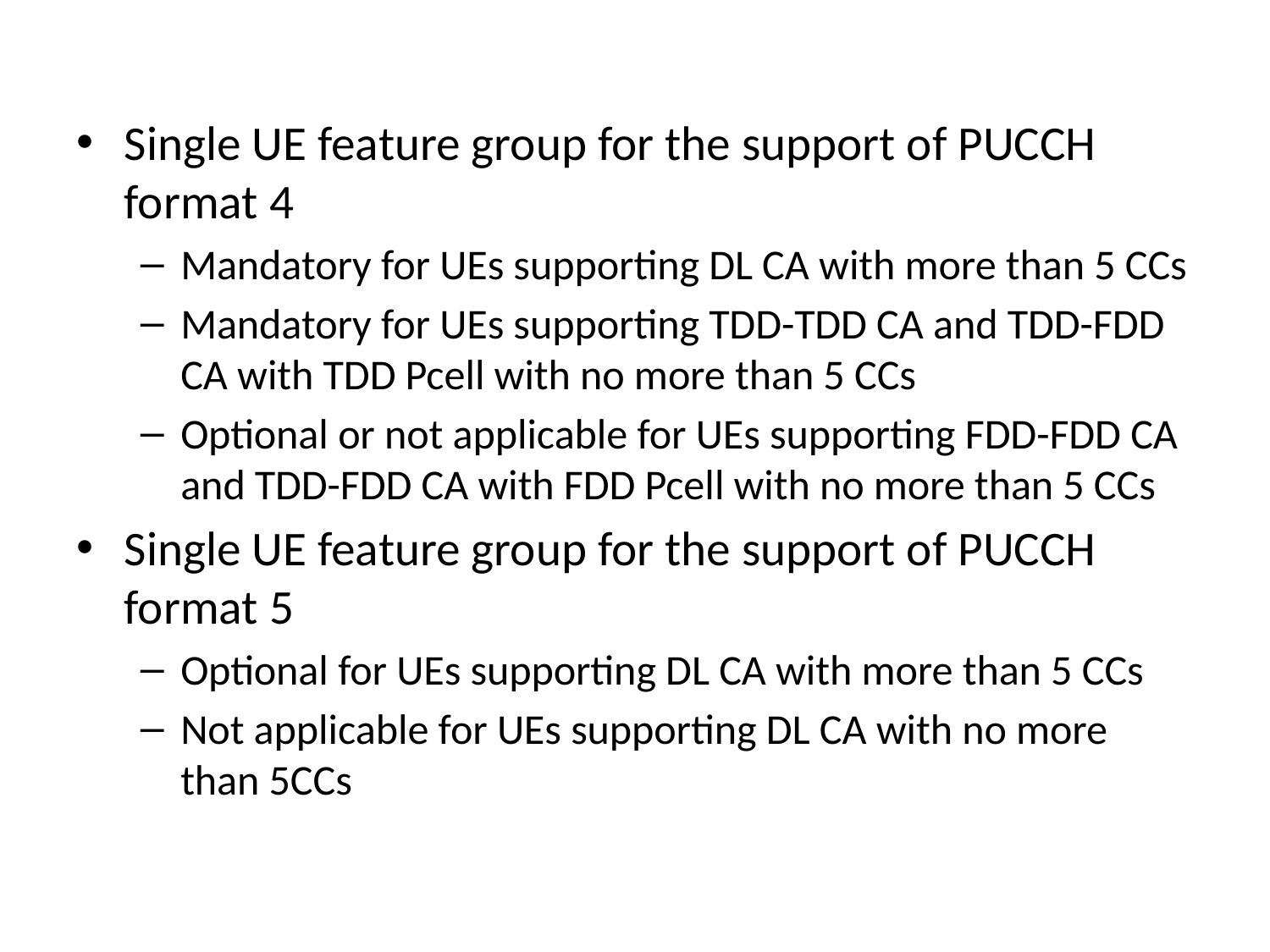

Single UE feature group for the support of PUCCH format 4
Mandatory for UEs supporting DL CA with more than 5 CCs
Mandatory for UEs supporting TDD-TDD CA and TDD-FDD CA with TDD Pcell with no more than 5 CCs
Optional or not applicable for UEs supporting FDD-FDD CA and TDD-FDD CA with FDD Pcell with no more than 5 CCs
Single UE feature group for the support of PUCCH format 5
Optional for UEs supporting DL CA with more than 5 CCs
Not applicable for UEs supporting DL CA with no more than 5CCs